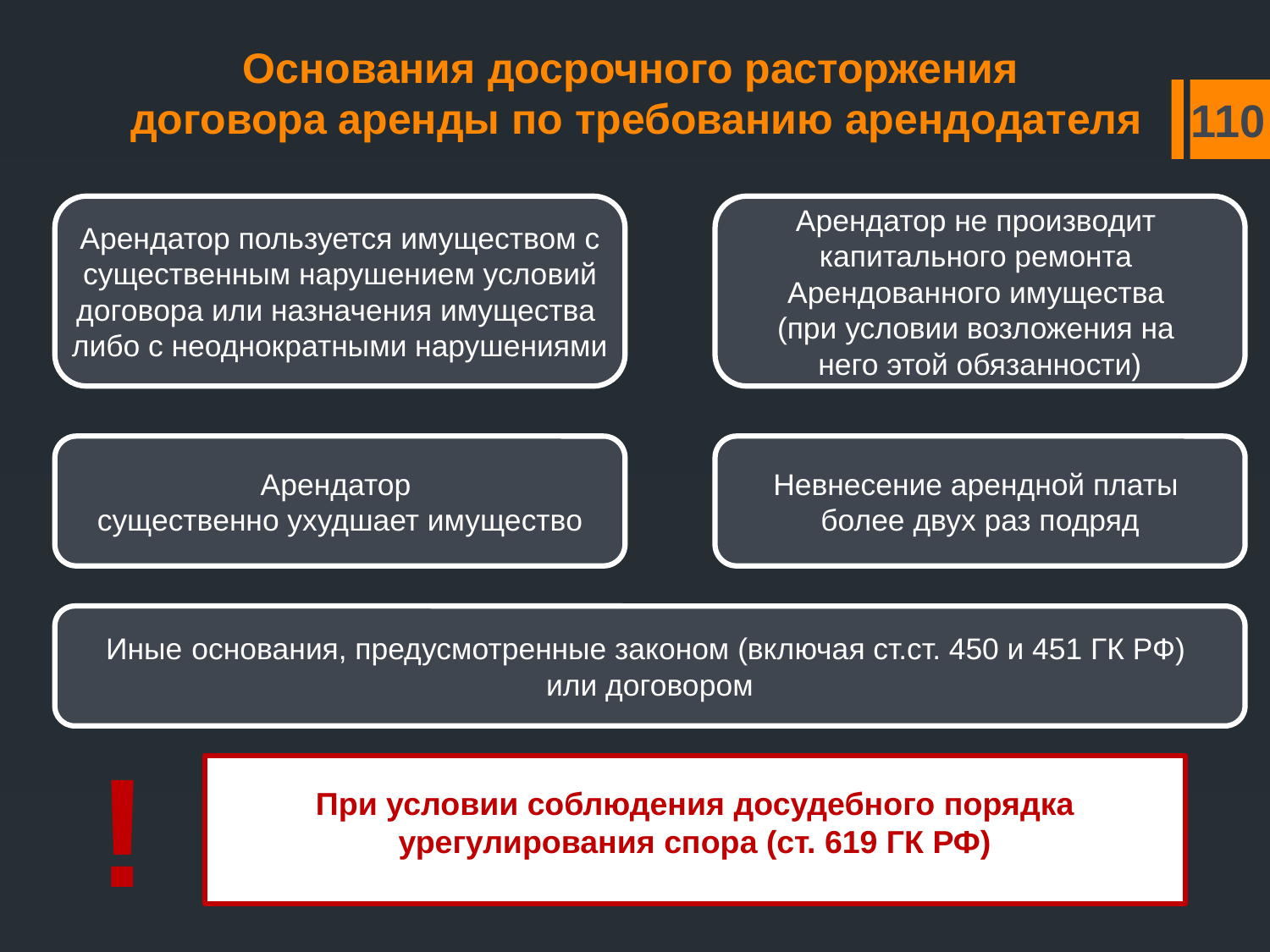

# Основания досрочного расторжения договора аренды по требованию арендодателя
110
Арендатор пользуется имуществом с
 существенным нарушением условий
договора или назначения имущества
либо с неоднократными нарушениями
Арендатор не производит
капитального ремонта
Арендованного имущества
(при условии возложения на
него этой обязанности)
Арендатор
существенно ухудшает имущество
Невнесение арендной платы
более двух раз подряд
Иные основания, предусмотренные законом (включая ст.ст. 450 и 451 ГК РФ)
или договором
!

При условии соблюдения досудебного порядка урегулирования спора (ст. 619 ГК РФ)